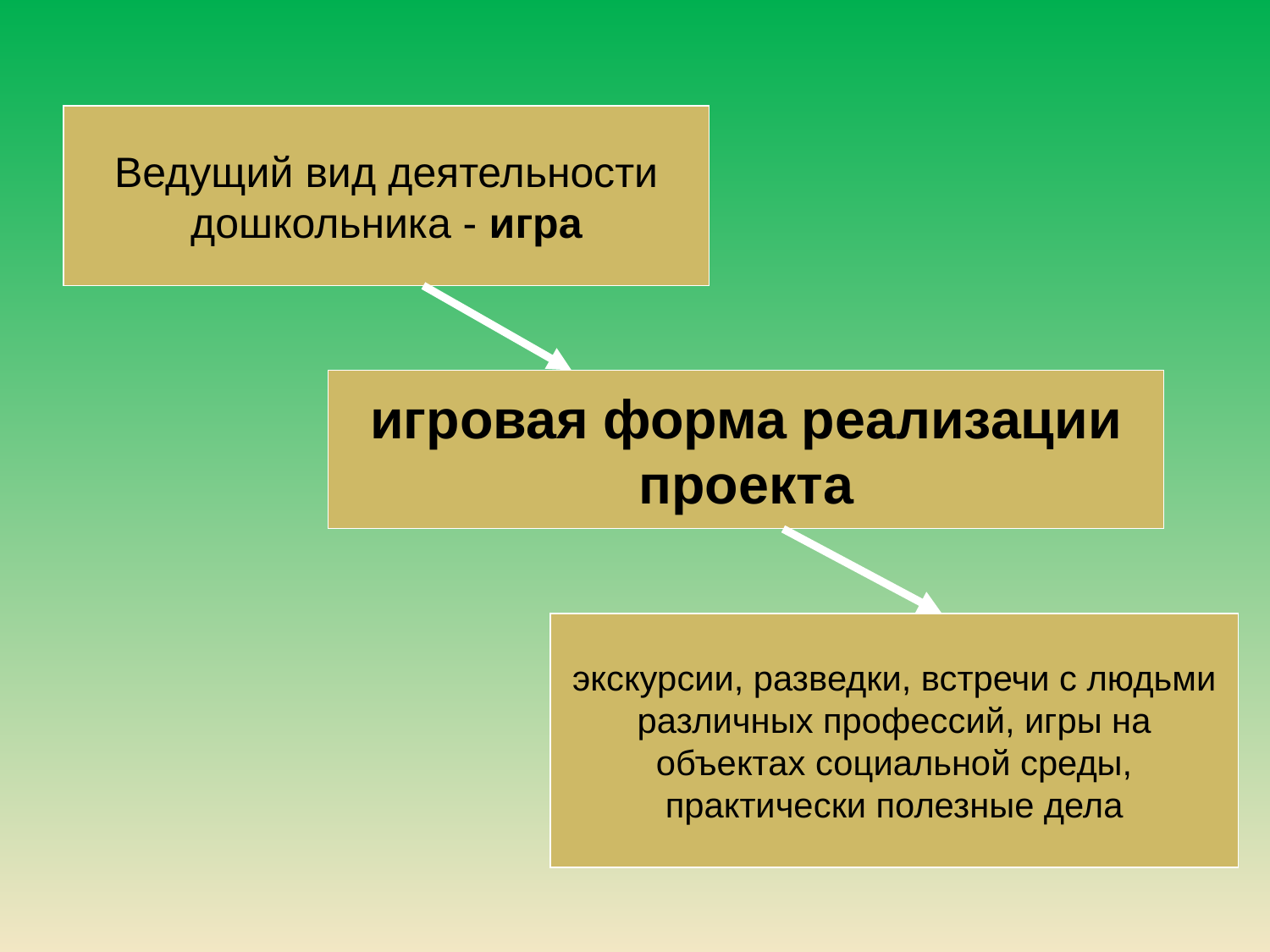

Ведущий вид деятельности дошкольника - игра

# игровая форма реализации проекта

экскурсии, разведки, встречи с людьми различных профессий, игры на объектах социальной среды, практически полезные дела